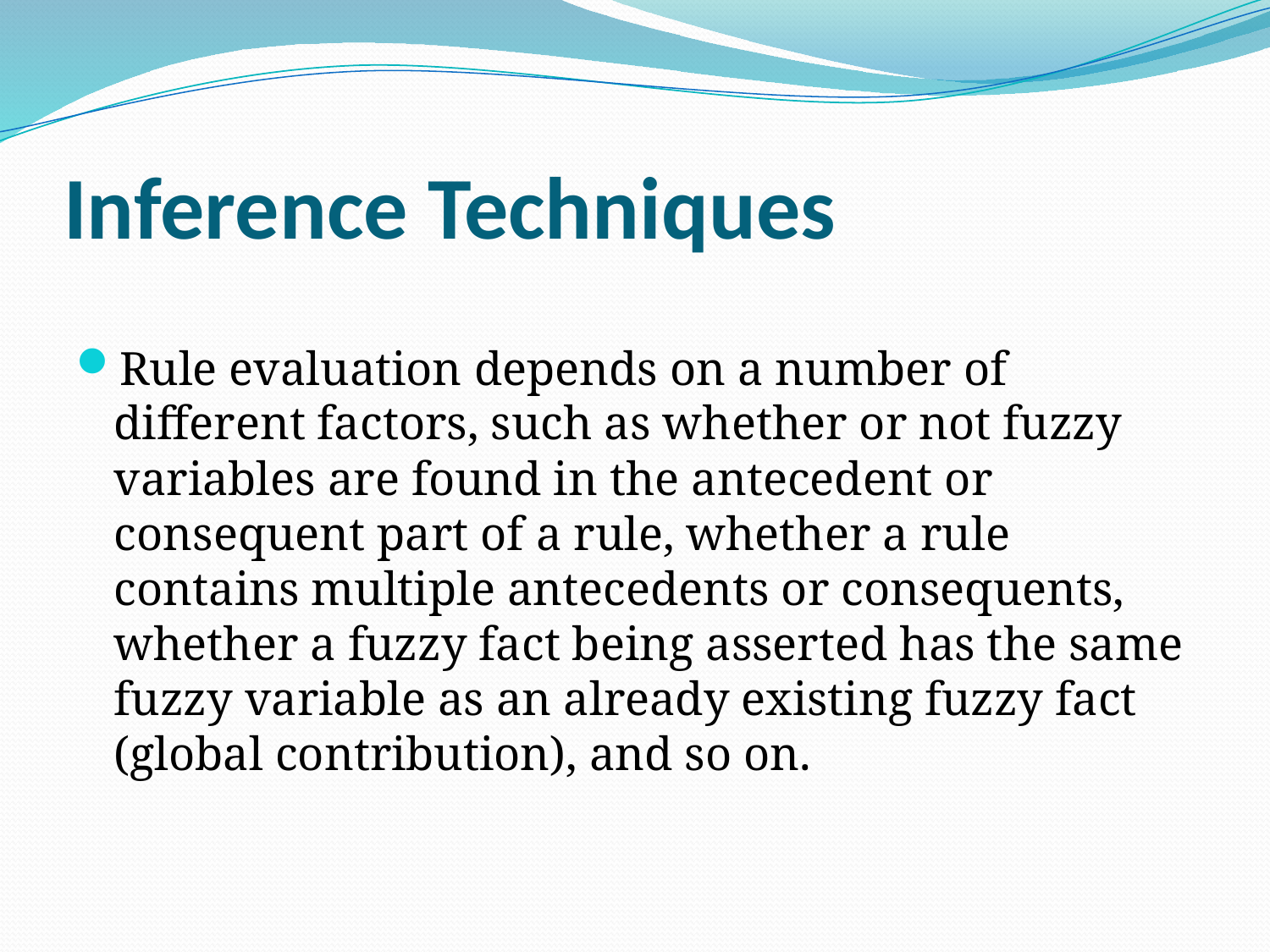

# Inference Techniques

Rule evaluation depends on a number of different factors, such as whether or not fuzzy variables are found in the antecedent or consequent part of a rule, whether a rule contains multiple antecedents or consequents, whether a fuzzy fact being asserted has the same fuzzy variable as an already existing fuzzy fact (global contribution), and so on.